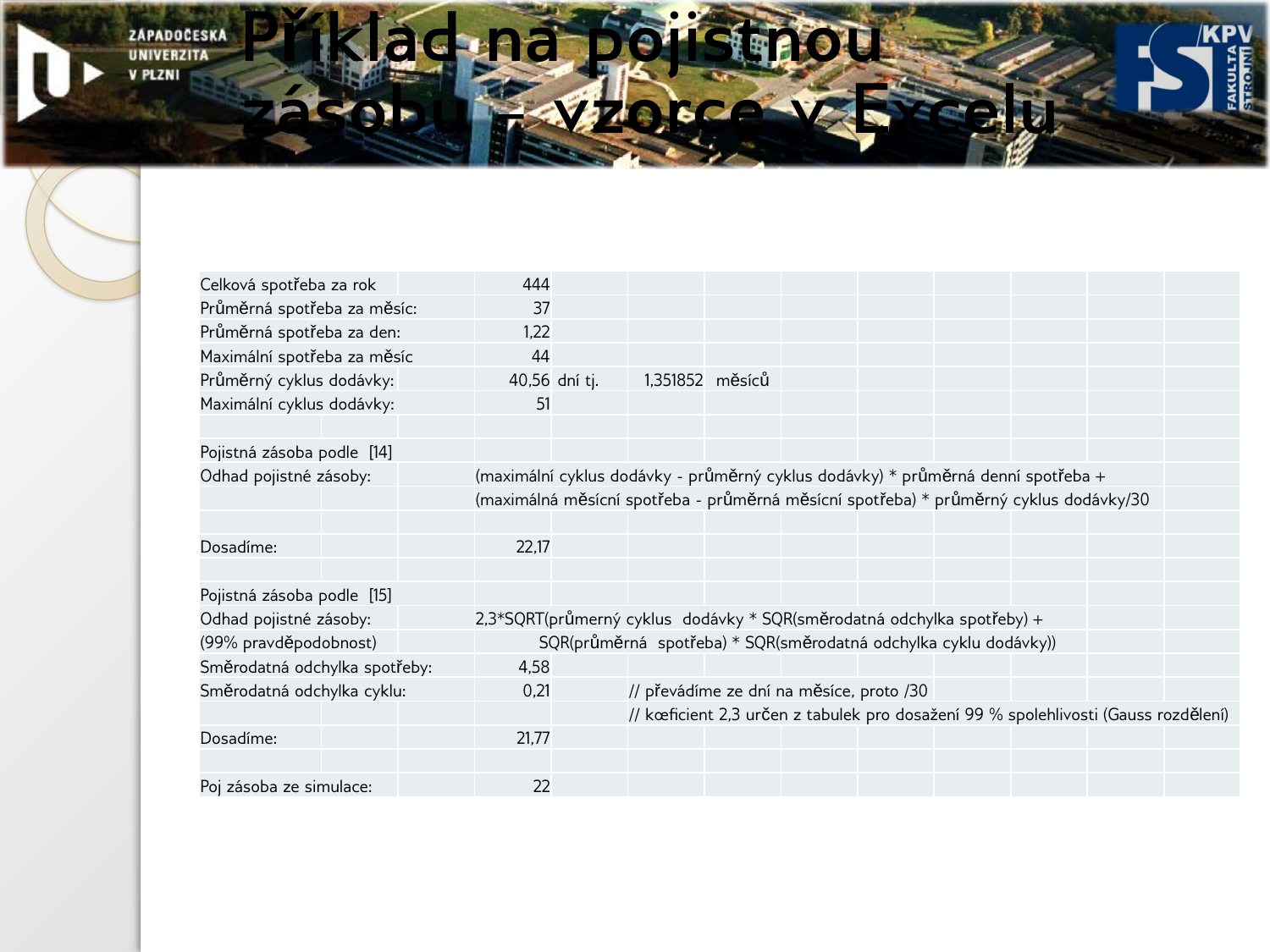

# Příklad na pojistnou zásobu – vzorce v Excelu
| Celková spotřeba za rok |  |  | 444 |  |  |  |  |  |  |  |  |  |
| --- | --- | --- | --- | --- | --- | --- | --- | --- | --- | --- | --- | --- |
| Průměrná spotřeba za měsíc: |  |  | 37 |  |  |  |  |  |  |  |  |  |
| Průměrná spotřeba za den: |  |  | 1,22 |  |  |  |  |  |  |  |  |  |
| Maximální spotřeba za měsíc |  |  | 44 |  |  |  |  |  |  |  |  |  |
| Průměrný cyklus dodávky: |  |  | 40,56 | dní tj. | 1,351852 | měsíců |  |  |  |  |  |  |
| Maximální cyklus dodávky: |  |  | 51 |  |  |  |  |  |  |  |  |  |
|  |  |  |  |  |  |  |  |  |  |  |  |  |
| Pojistná zásoba podle [14] |  |  |  |  |  |  |  |  |  |  |  |  |
| Odhad pojistné zásoby: |  |  | (maximální cyklus dodávky - průměrný cyklus dodávky) \* průměrná denní spotřeba + |  |  |  |  |  |  |  |  |  |
|  |  |  | (maximálná měsícní spotřeba - průměrná měsícní spotřeba) \* průměrný cyklus dodávky/30 |  |  |  |  |  |  |  |  |  |
|  |  |  |  |  |  |  |  |  |  |  |  |  |
| Dosadíme: |  |  | 22,17 |  |  |  |  |  |  |  |  |  |
|  |  |  |  |  |  |  |  |  |  |  |  |  |
| Pojistná zásoba podle [15] |  |  |  |  |  |  |  |  |  |  |  |  |
| Odhad pojistné zásoby: |  |  | 2,3\*SQRT(průmerný cyklus dodávky \* SQR(směrodatná odchylka spotřeby) + |  |  |  |  |  |  |  |  |  |
| (99% pravděpodobnost) |  |  | SQR(průměrná spotřeba) \* SQR(směrodatná odchylka cyklu dodávky)) |  |  |  |  |  |  |  |  |  |
| Směrodatná odchylka spotřeby: |  |  | 4,58 |  |  |  |  |  |  |  |  |  |
| Směrodatná odchylka cyklu: |  |  | 0,21 |  | // převádíme ze dní na měsíce, proto /30 |  |  |  |  |  |  |  |
|  |  |  |  |  | // koeficient 2,3 určen z tabulek pro dosažení 99 % spolehlivosti (Gauss rozdělení) |  |  |  |  |  |  |  |
| Dosadíme: |  |  | 21,77 |  |  |  |  |  |  |  |  |  |
|  |  |  |  |  |  |  |  |  |  |  |  |  |
| Poj zásoba ze simulace: |  |  | 22 |  |  |  |  |  |  |  |  |  |